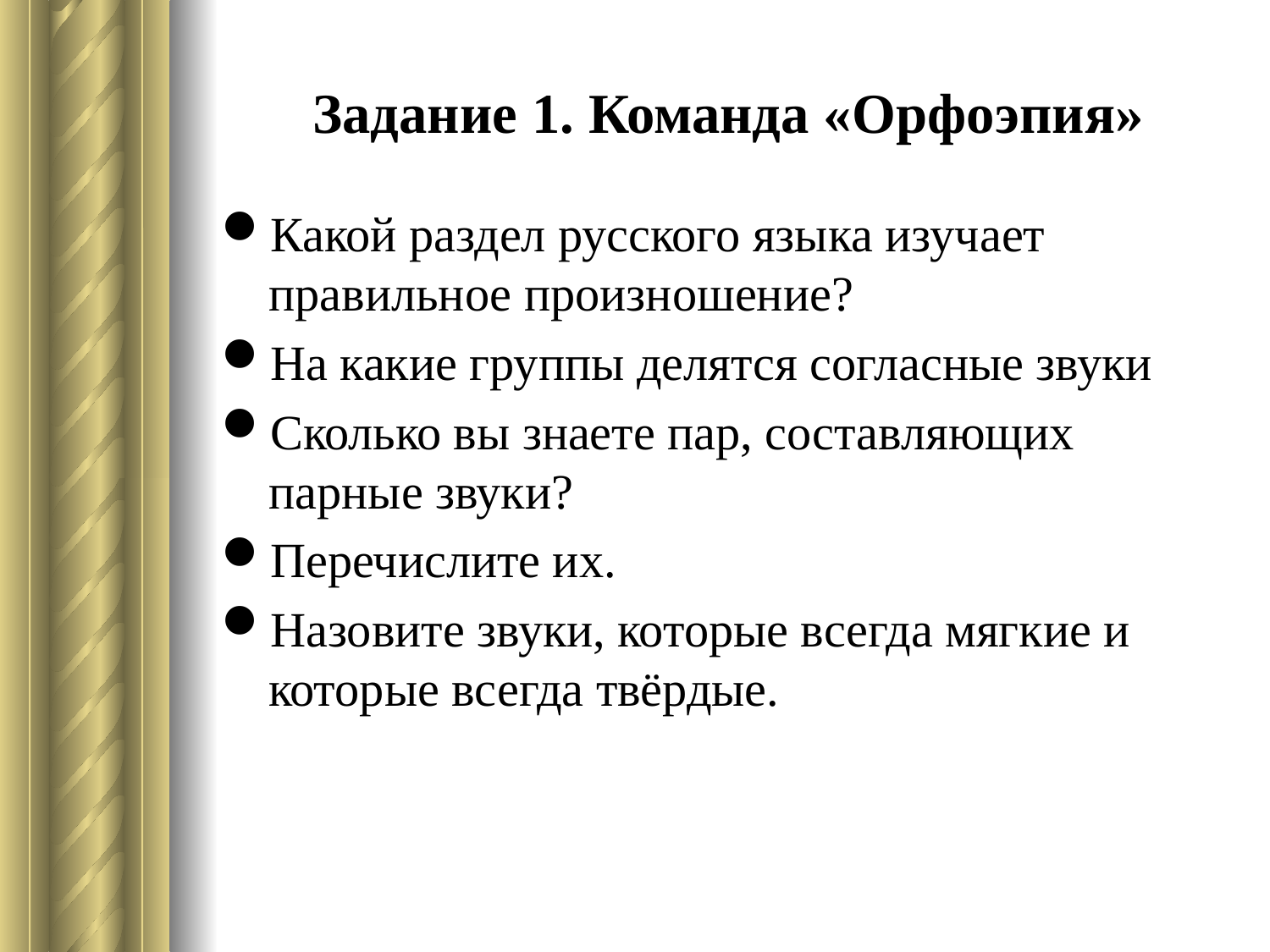

# Задание 1. Команда «Орфоэпия»
Какой раздел русского языка изучает правильное произношение?
На какие группы делятся согласные звуки
Сколько вы знаете пар, составляющих парные звуки?
Перечислите их.
Назовите звуки, которые всегда мягкие и которые всегда твёрдые.